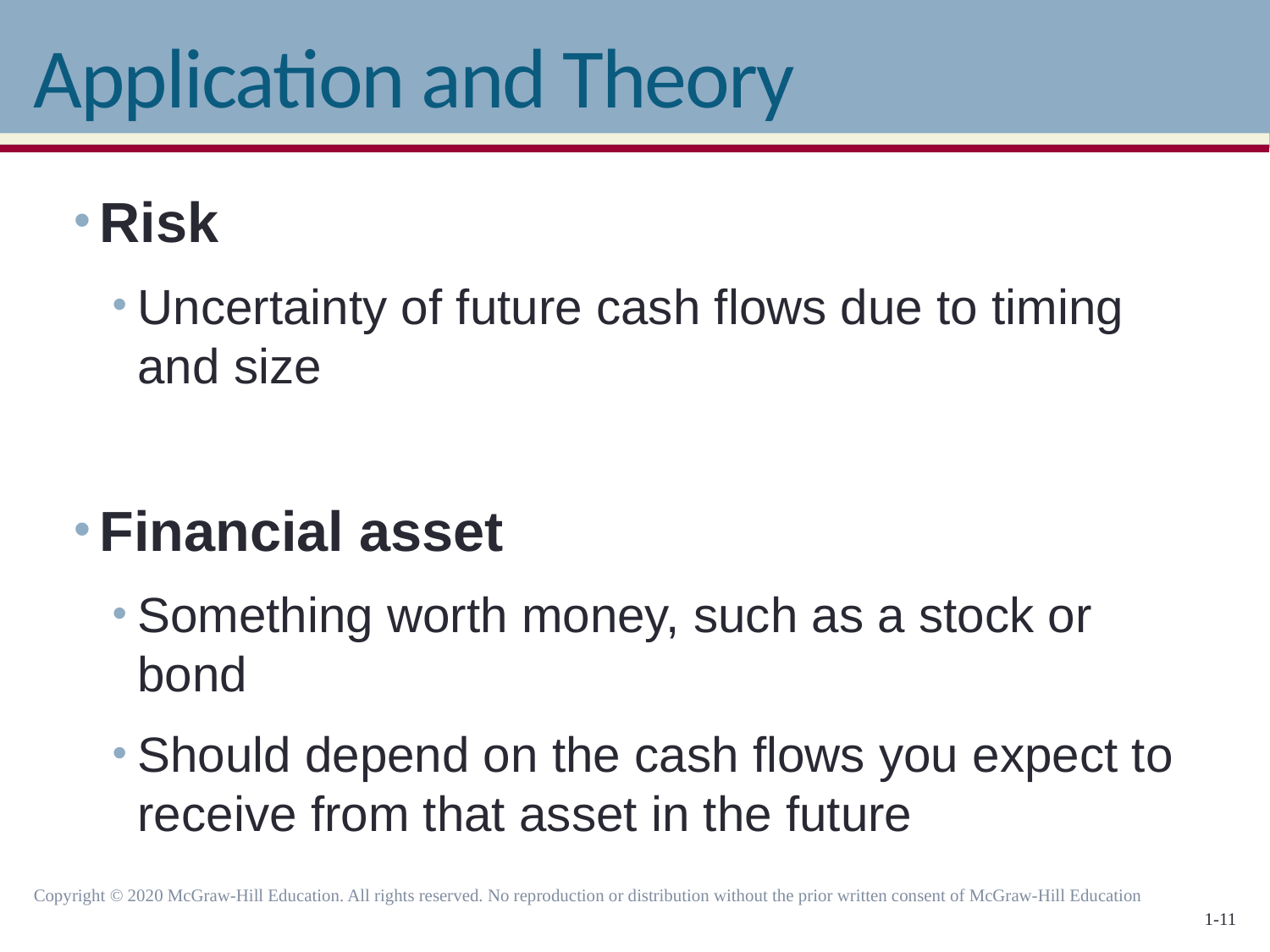

# Application and Theory
Risk
Uncertainty of future cash flows due to timing and size

Financial asset
Something worth money, such as a stock or bond
Should depend on the cash flows you expect to receive from that asset in the future
Copyright © 2020 McGraw-Hill Education. All rights reserved. No reproduction or distribution without the prior written consent of McGraw-Hill Education